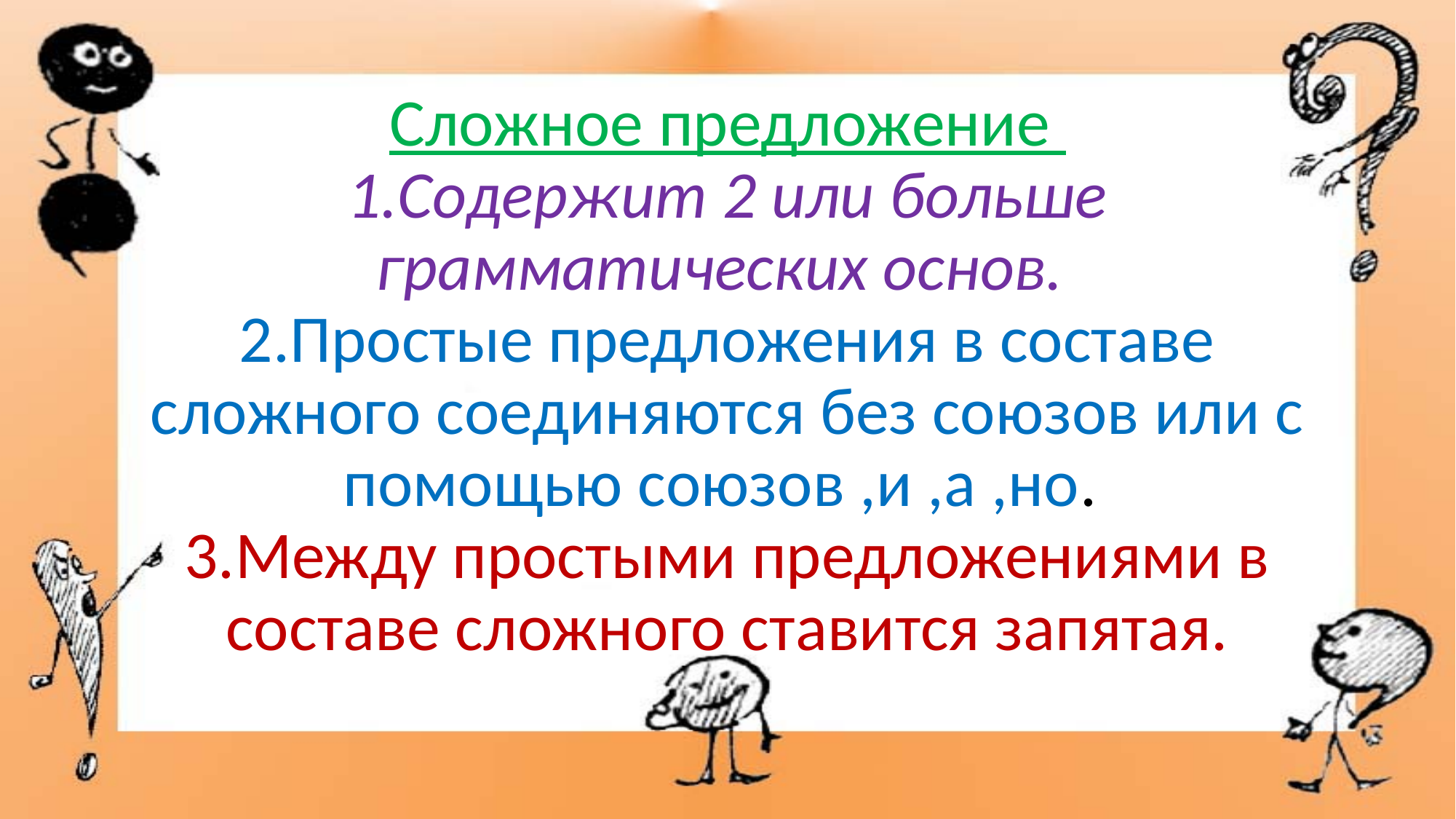

# Сложное предложение 1.Содержит 2 или больше грамматических основ. 2.Простые предложения в составе сложного соединяются без союзов или с помощью союзов ,и ,а ,но. 3.Между простыми предложениями в составе сложного ставится запятая.